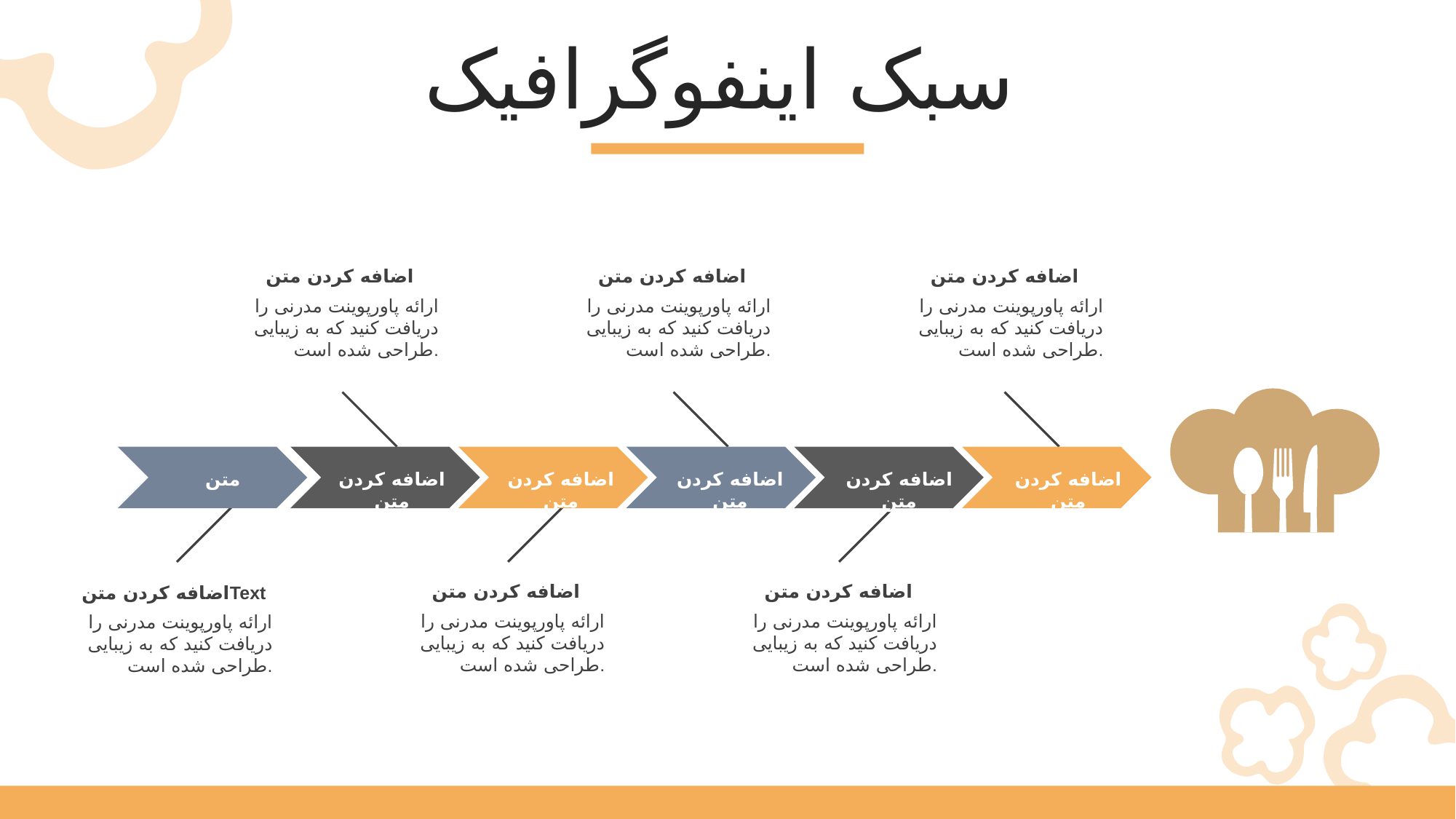

سبک اینفوگرافیک
اضافه کردن متن
ارائه پاورپوینت مدرنی را دریافت کنید که به زیبایی طراحی شده است.
اضافه کردن متن
ارائه پاورپوینت مدرنی را دریافت کنید که به زیبایی طراحی شده است.
اضافه کردن متن
ارائه پاورپوینت مدرنی را دریافت کنید که به زیبایی طراحی شده است.

متن
اضافه کردن متن
اضافه کردن متن
اضافه کردن متن
اضافه کردن متن
اضافه کردن متن
اضافه کردن متن
ارائه پاورپوینت مدرنی را دریافت کنید که به زیبایی طراحی شده است.
اضافه کردن متن
ارائه پاورپوینت مدرنی را دریافت کنید که به زیبایی طراحی شده است.
اضافه کردن متنText
ارائه پاورپوینت مدرنی را دریافت کنید که به زیبایی طراحی شده است.